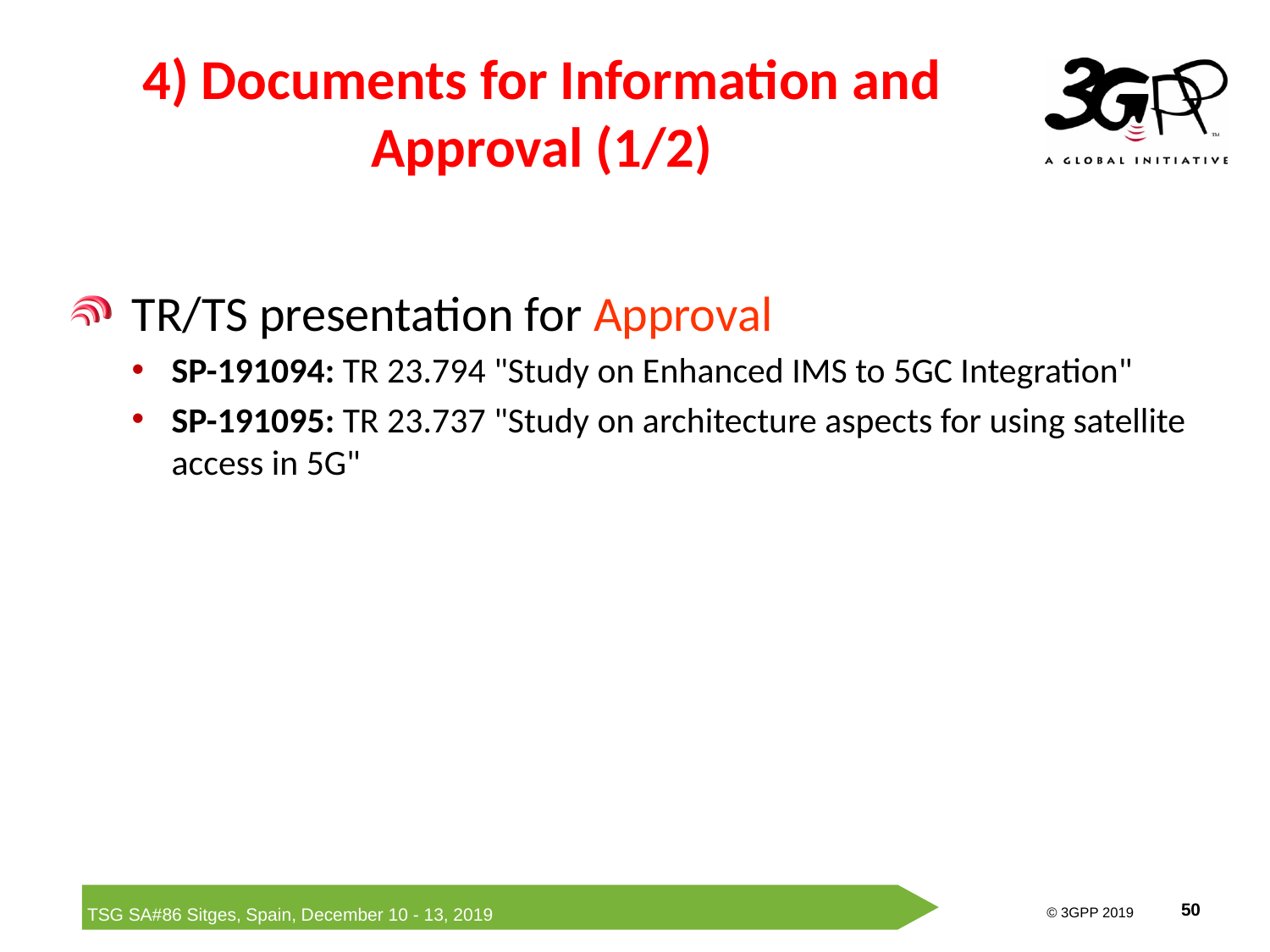

# 4) Documents for Information and Approval (1/2)
TR/TS presentation for Approval
SP-191094: TR 23.794 "Study on Enhanced IMS to 5GC Integration"
SP-191095: TR 23.737 "Study on architecture aspects for using satellite access in 5G"